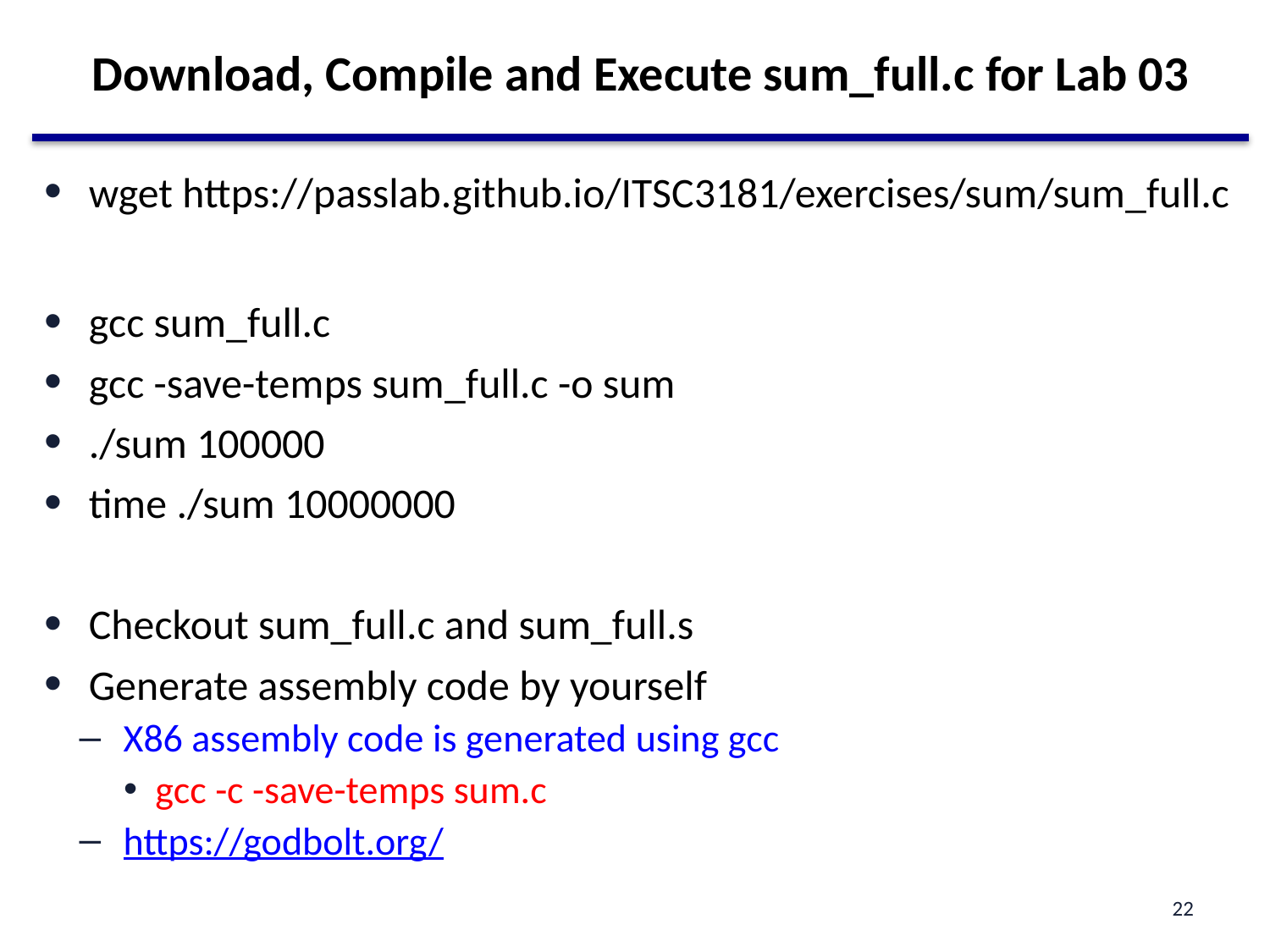

# Download, Compile and Execute sum_full.c for Lab 03
wget https://passlab.github.io/ITSC3181/exercises/sum/sum_full.c

gcc sum_full.c
gcc -save-temps sum_full.c -o sum
./sum 100000
time ./sum 10000000

Checkout sum_full.c and sum_full.s
Generate assembly code by yourself
X86 assembly code is generated using gcc
gcc -c -save-temps sum.c
https://godbolt.org/

22